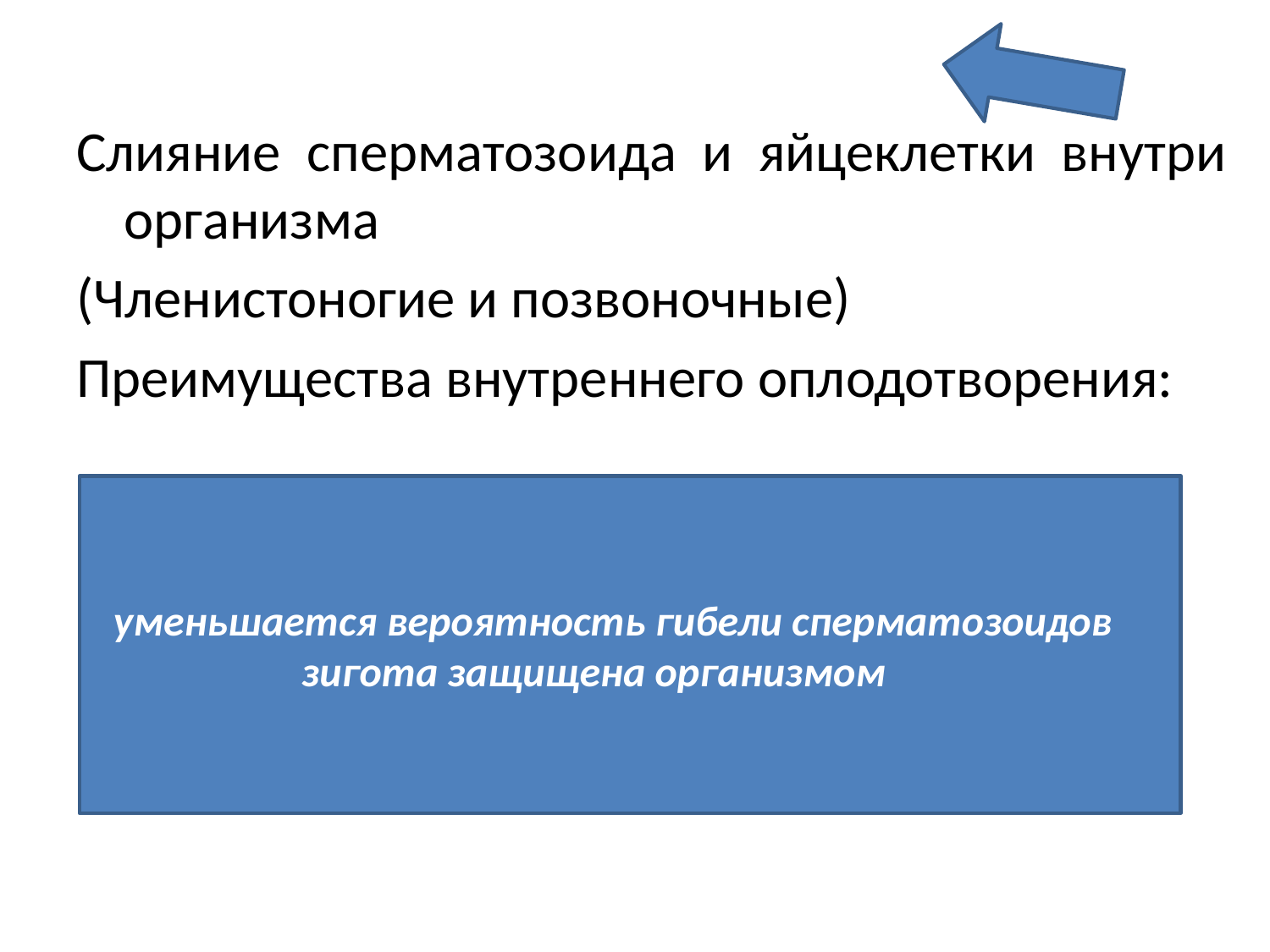

Слияние сперматозоида и яйцеклетки внутри организма
(Членистоногие и позвоночные)
Преимущества внутреннего оплодотворения:

   уменьшается вероятность гибели сперматозоидов
                      зигота защищена организмом